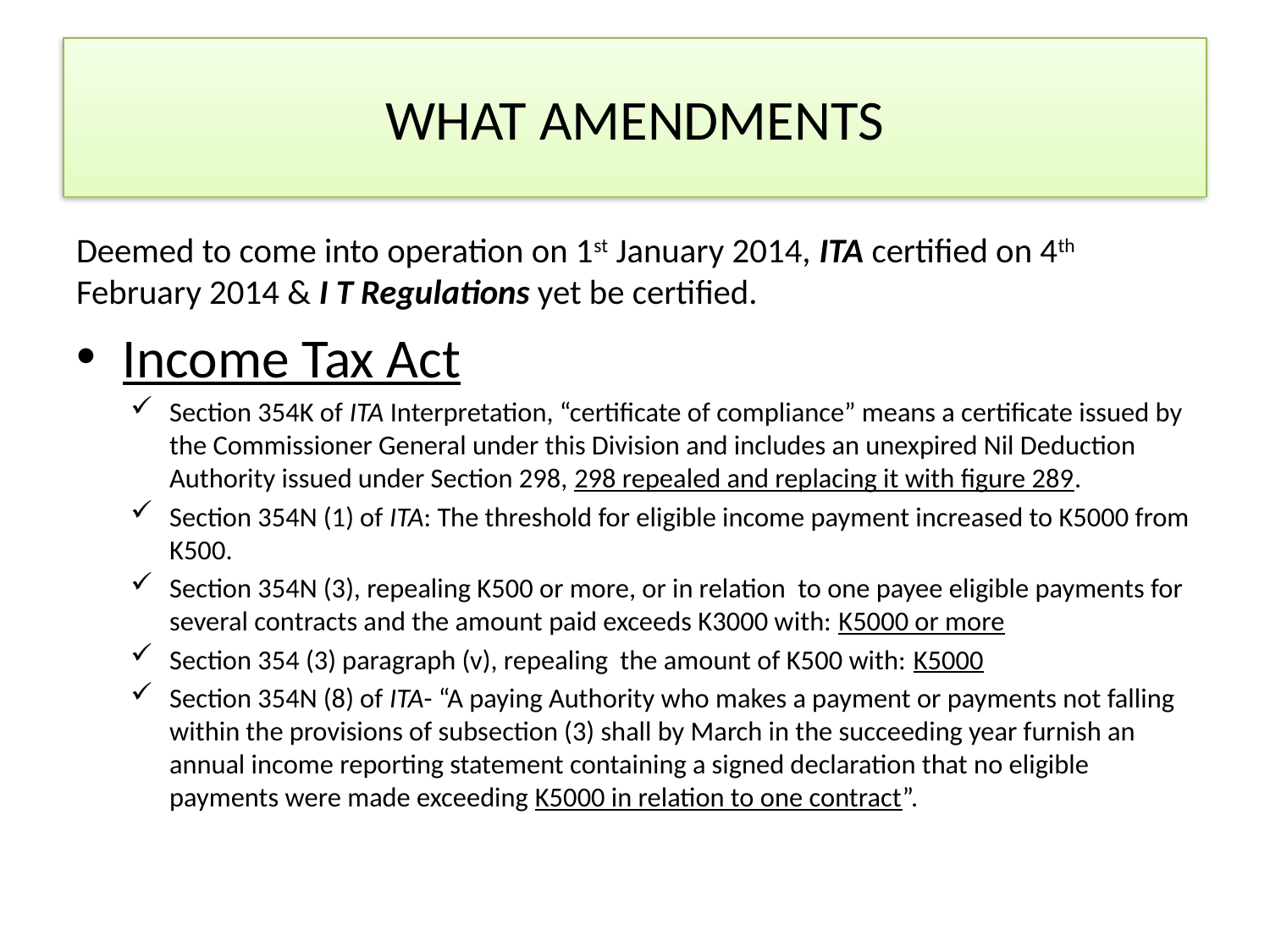

# WHAT AMENDMENTS
Deemed to come into operation on 1st January 2014, ITA certified on 4th February 2014 & I T Regulations yet be certified.
Income Tax Act
Section 354K of ITA Interpretation, “certificate of compliance” means a certificate issued by the Commissioner General under this Division and includes an unexpired Nil Deduction Authority issued under Section 298, 298 repealed and replacing it with figure 289.
Section 354N (1) of ITA: The threshold for eligible income payment increased to K5000 from K500.
Section 354N (3), repealing K500 or more, or in relation  to one payee eligible payments for several contracts and the amount paid exceeds K3000 with: K5000 or more
Section 354 (3) paragraph (v), repealing  the amount of K500 with: K5000
Section 354N (8) of ITA- “A paying Authority who makes a payment or payments not falling within the provisions of subsection (3) shall by March in the succeeding year furnish an annual income reporting statement containing a signed declaration that no eligible payments were made exceeding K5000 in relation to one contract”.